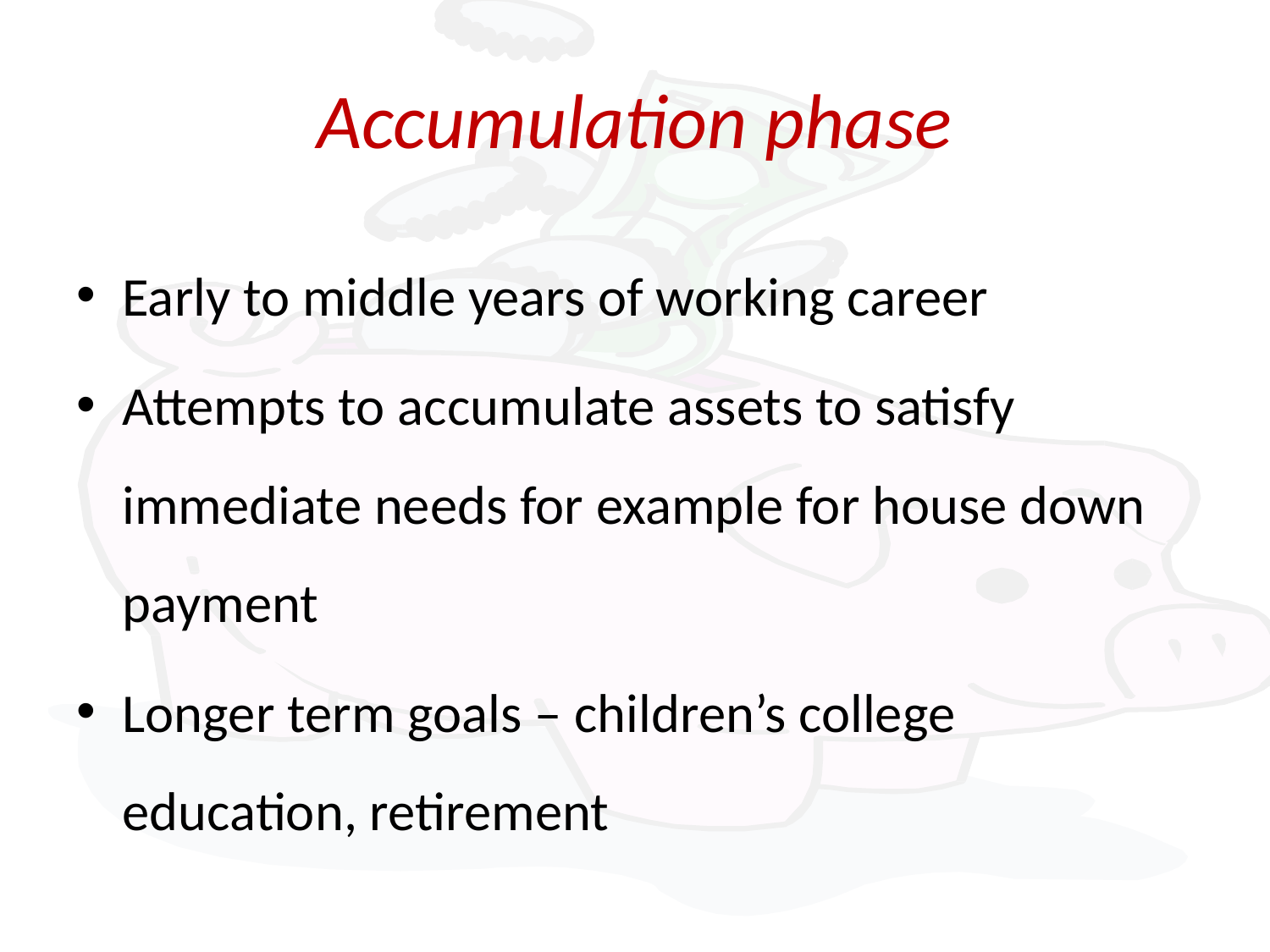

# Accumulation phase
Early to middle years of working career
Attempts to accumulate assets to satisfy immediate needs for example for house down payment
Longer term goals – children’s college education, retirement